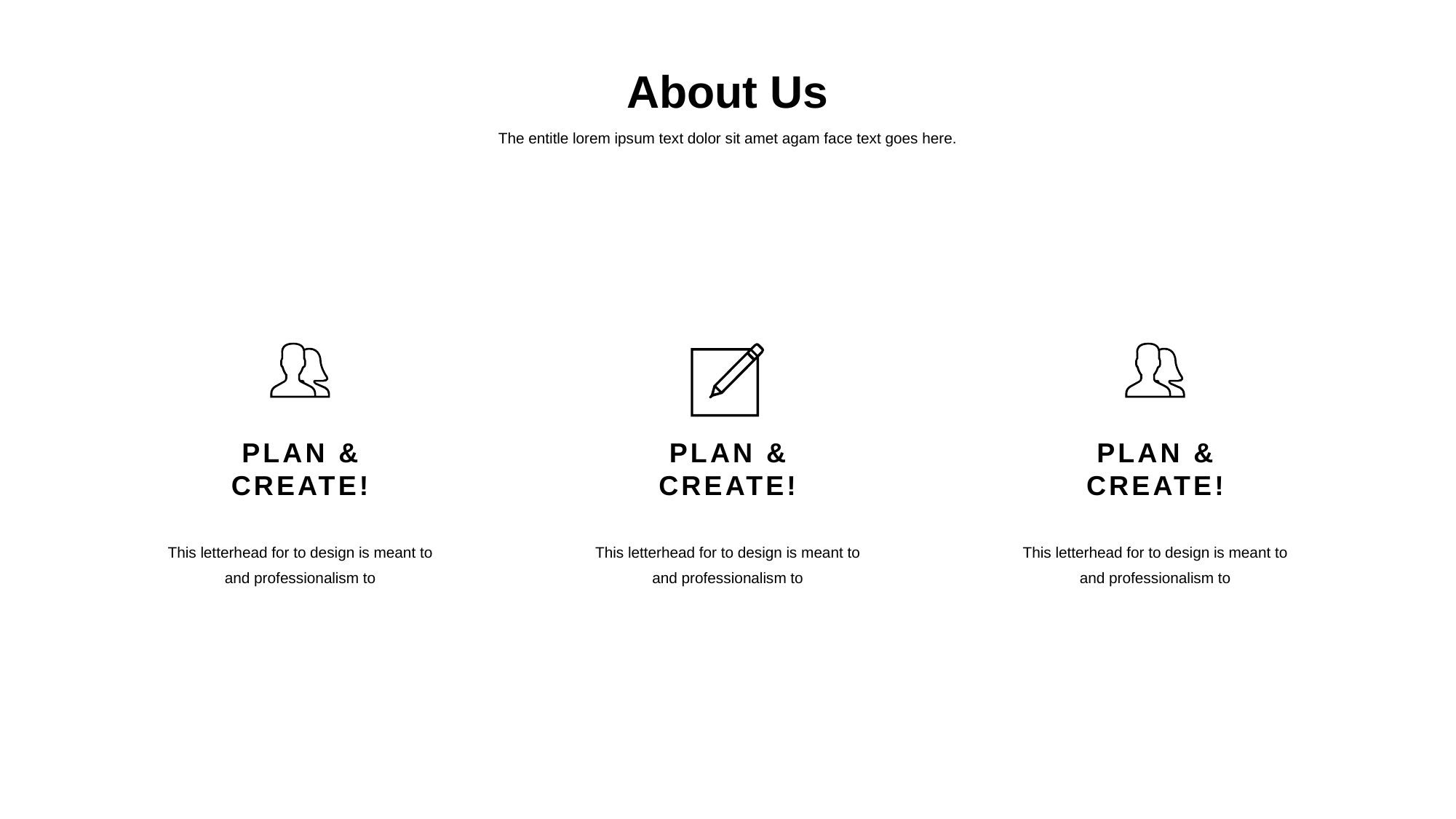

# About Us
The entitle lorem ipsum text dolor sit amet agam face text goes here.

PLAN &
CREATE!

PLAN &
CREATE!

PLAN &
CREATE!
This letterhead for to design is meant to and professionalism to
This letterhead for to design is meant to and professionalism to
This letterhead for to design is meant to and professionalism to